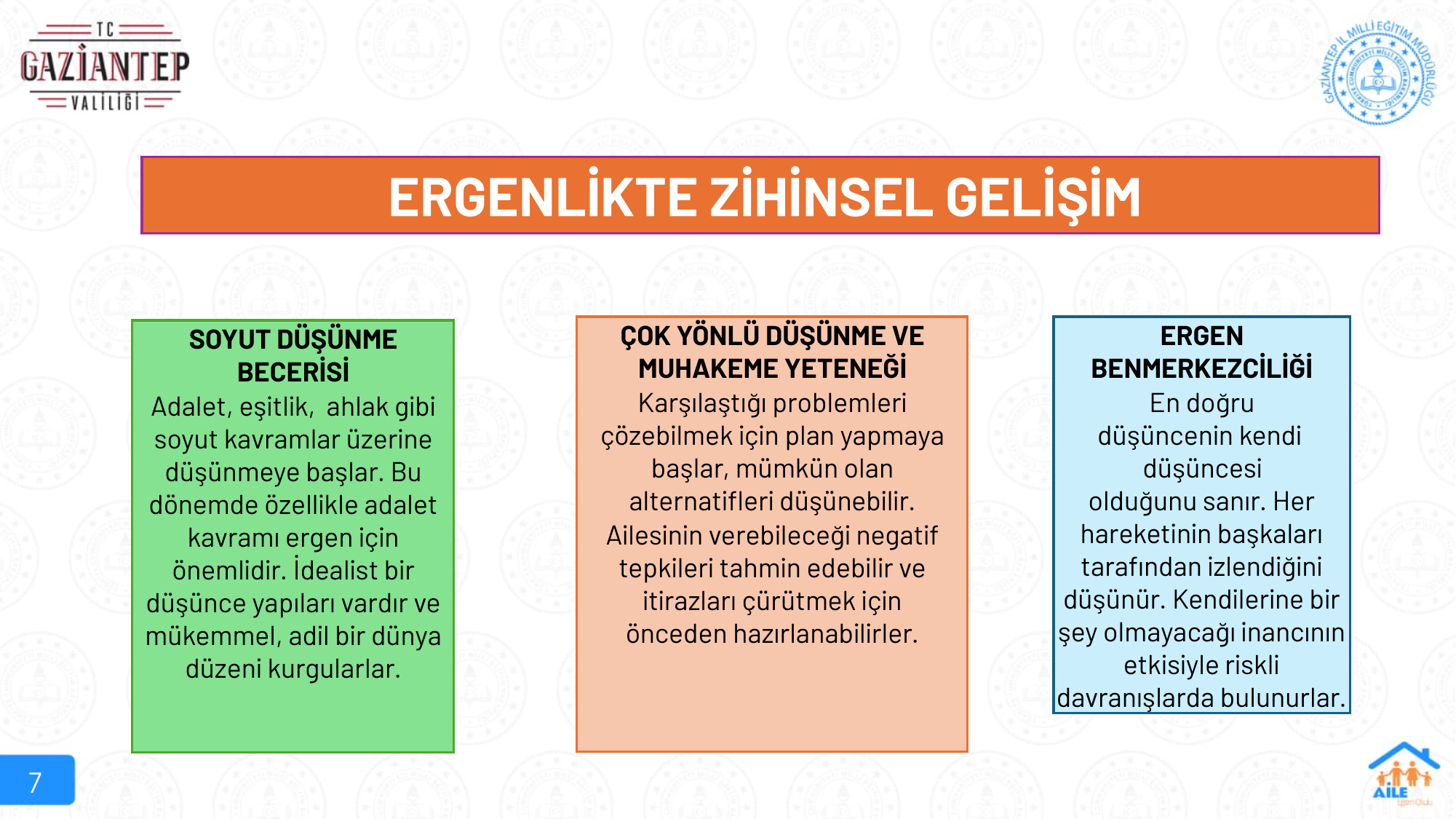

ERGENLİKTE ZİHİNSEL GELİŞİM
ÇOK YÖNLÜ DÜŞÜNME VE MUHAKEME YETENEĞİ
Karşılaştığı problemleri çözebilmek için plan yapmaya başlar, mümkün olan alternatifleri düşünebilir.
Ailesinin verebileceği negatif tepkileri tahmin edebilir ve itirazları çürütmek için önceden hazırlanabilirler.

ERGEN BENMERKEZCİLİĞİ
En doğru
düşüncenin kendi  düşüncesi
olduğunu sanır. Her hareketinin başkaları tarafından izlendiğini düşünür. Kendilerine bir şey olmayacağı inancının etkisiyle riskli davranışlarda bulunurlar.
SOYUT DÜŞÜNME BECERİSİ
Adalet, eşitlik,  ahlak gibi soyut kavramlar üzerine düşünmeye başlar. Bu dönemde özellikle adalet kavramı ergen için önemlidir. İdealist bir düşünce yapıları vardır ve mükemmel, adil bir dünya düzeni kurgularlar.

7